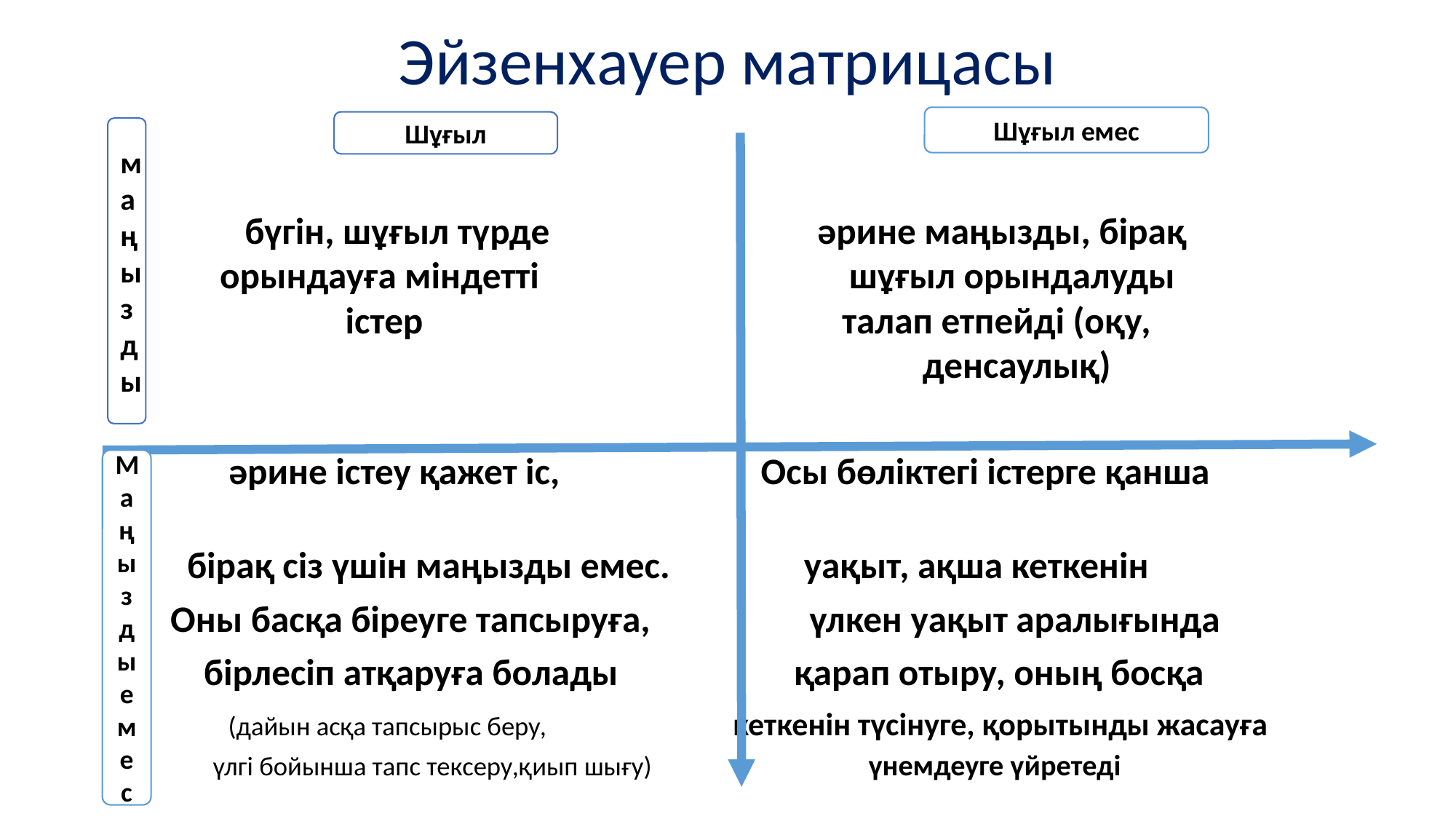

# Эйзенхауер матрицасы
Шұғыл емес
ш

                бүгін, шұғыл түрде                                әрине маңызды, бірақ
             орындауға міндетті                                     шұғыл орындалуды
                            істер                                                  талап етпейді (оқу,
                                                                                                 денсаулық)

           әрине істеу қажет іс,                        Осы бөліктегі істерге қанша
      бірақ сіз үшін маңызды емес.                уақыт, ақша кеткенін
    Оны басқа біреуге тапсыруға,                   үлкен уақыт аралығында
        бірлесіп атқаруға болады                     қарап отыру, оның босқа
              (дайын асқа тапсырыс беру,                               кеткенін түсінуге, қорытынды жасауға
                 үлгі бойынша тапс тексеру,қиып шығу)                                    үнемдеуге үйретеді
Шұғыл
маңызды
Маңызды емес